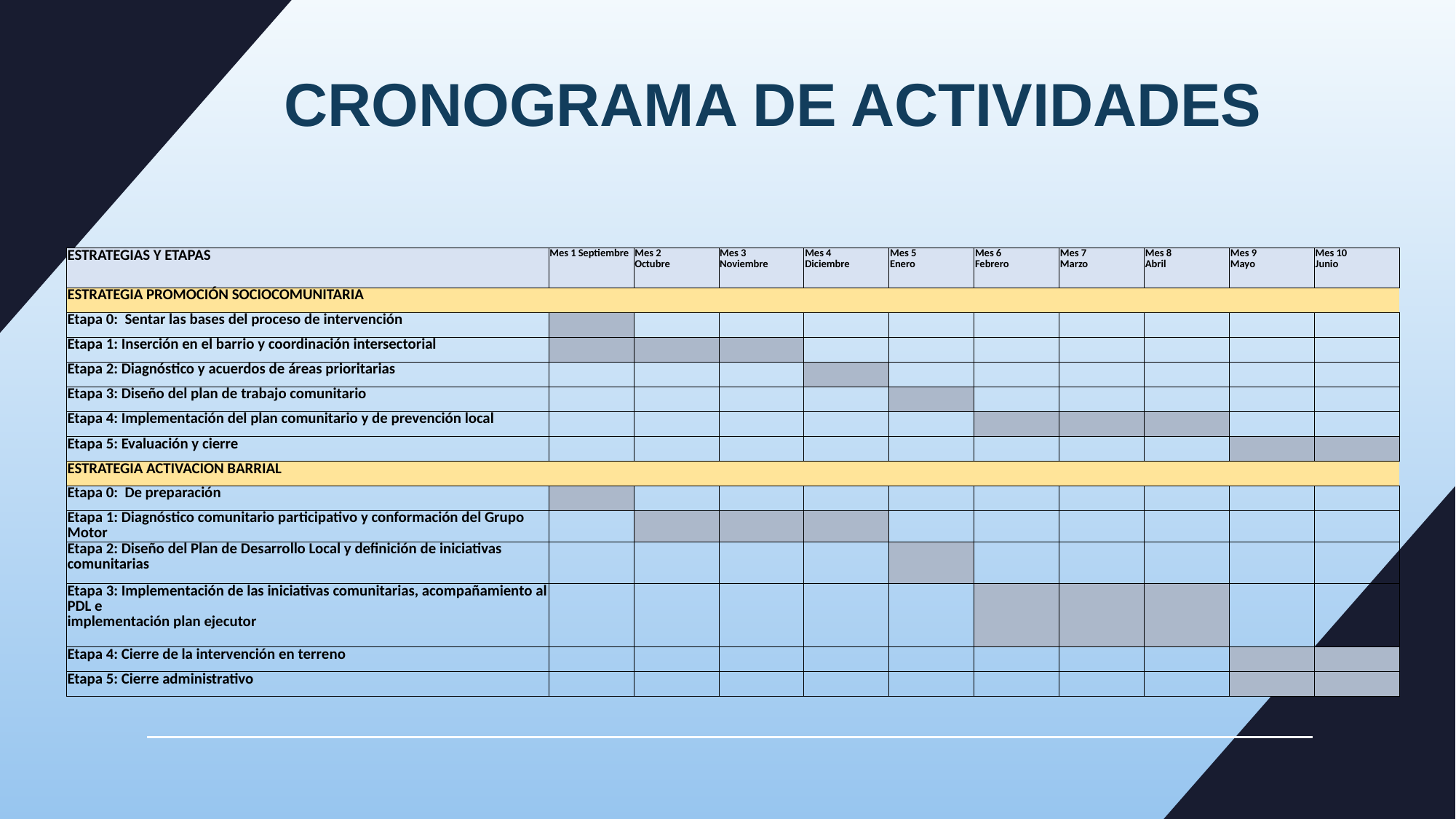

# CRONOGRAMA DE ACTIVIDADES
|  |  |  |  |  |  |  |  |  |  |  |
| --- | --- | --- | --- | --- | --- | --- | --- | --- | --- | --- |
|  |  |  |  |  |  |  |  |  |  |  |
| ESTRATEGIAS Y ETAPAS | Mes 1 Septiembre | Mes 2 Octubre | Mes 3 Noviembre | Mes 4 Diciembre | Mes 5 Enero | Mes 6 Febrero | Mes 7 Marzo | Mes 8 Abril | Mes 9 Mayo | Mes 10 Junio |
| ESTRATEGIA PROMOCIÓN SOCIOCOMUNITARIA |  |  |  |  |  |  |  |  |  |  |
| Etapa 0: Sentar las bases del proceso de intervención |  |  |  |  |  |  |  |  |  |  |
| Etapa 1: Inserción en el barrio y coordinación intersectorial |  |  |  |  |  |  |  |  |  |  |
| Etapa 2: Diagnóstico y acuerdos de áreas prioritarias |  |  |  |  |  |  |  |  |  |  |
| Etapa 3: Diseño del plan de trabajo comunitario |  |  |  |  |  |  |  |  |  |  |
| Etapa 4: Implementación del plan comunitario y de prevención local |  |  |  |  |  |  |  |  |  |  |
| Etapa 5: Evaluación y cierre |  |  |  |  |  |  |  |  |  |  |
| ESTRATEGIA ACTIVACION BARRIAL |  |  |  |  |  |  |  |  |  |  |
| Etapa 0: De preparación |  |  |  |  |  |  |  |  |  |  |
| Etapa 1: Diagnóstico comunitario participativo y conformación del Grupo Motor |  |  |  |  |  |  |  |  |  |  |
| Etapa 2: Diseño del Plan de Desarrollo Local y definición de iniciativas comunitarias |  |  |  |  |  |  |  |  |  |  |
| Etapa 3: Implementación de las iniciativas comunitarias, acompañamiento al PDL e implementación plan ejecutor |  |  |  |  |  |  |  |  |  |  |
| Etapa 4: Cierre de la intervención en terreno |  |  |  |  |  |  |  |  |  |  |
| Etapa 5: Cierre administrativo |  |  |  |  |  |  |  |  |  |  |